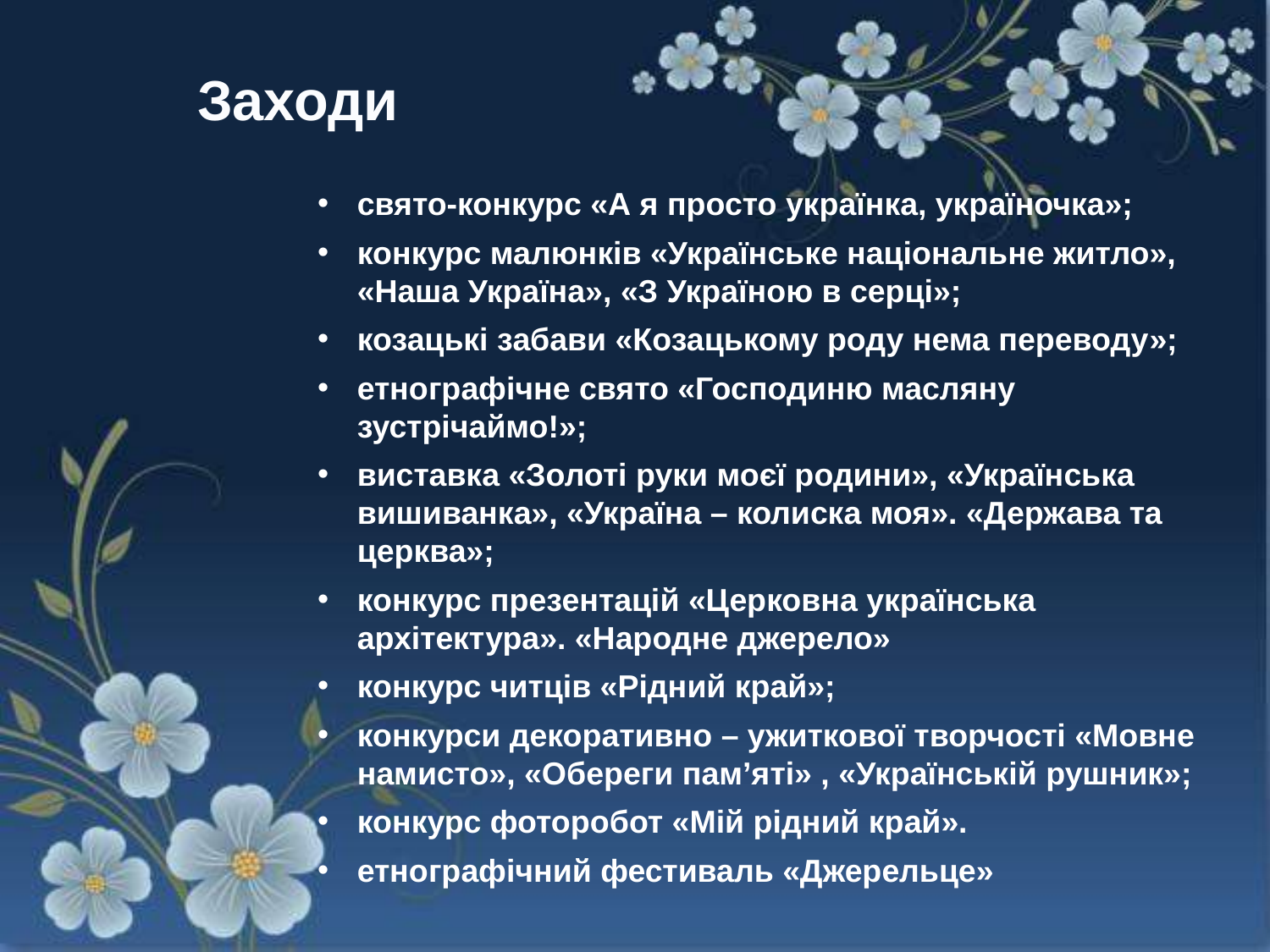

Заходи
свято-конкурс «А я просто українка, україночка»;
конкурс малюнків «Українське національне житло», «Наша Україна», «З Україною в серці»;
козацькі забави «Козацькому роду нема переводу»;
етнографічне свято «Господиню масляну зустрічаймо!»;
виставка «Золоті руки моєї родини», «Українська вишиванка», «Україна – колиска моя». «Держава та церква»;
конкурс презентацій «Церковна українська архітектура». «Народне джерело»
конкурс читців «Рідний край»;
конкурси декоративно – ужиткової творчості «Мовне намисто», «Обереги пам’яті» , «Українській рушник»;
конкурс фоторобот «Мій рідний край».
етнографічний фестиваль «Джерельце»